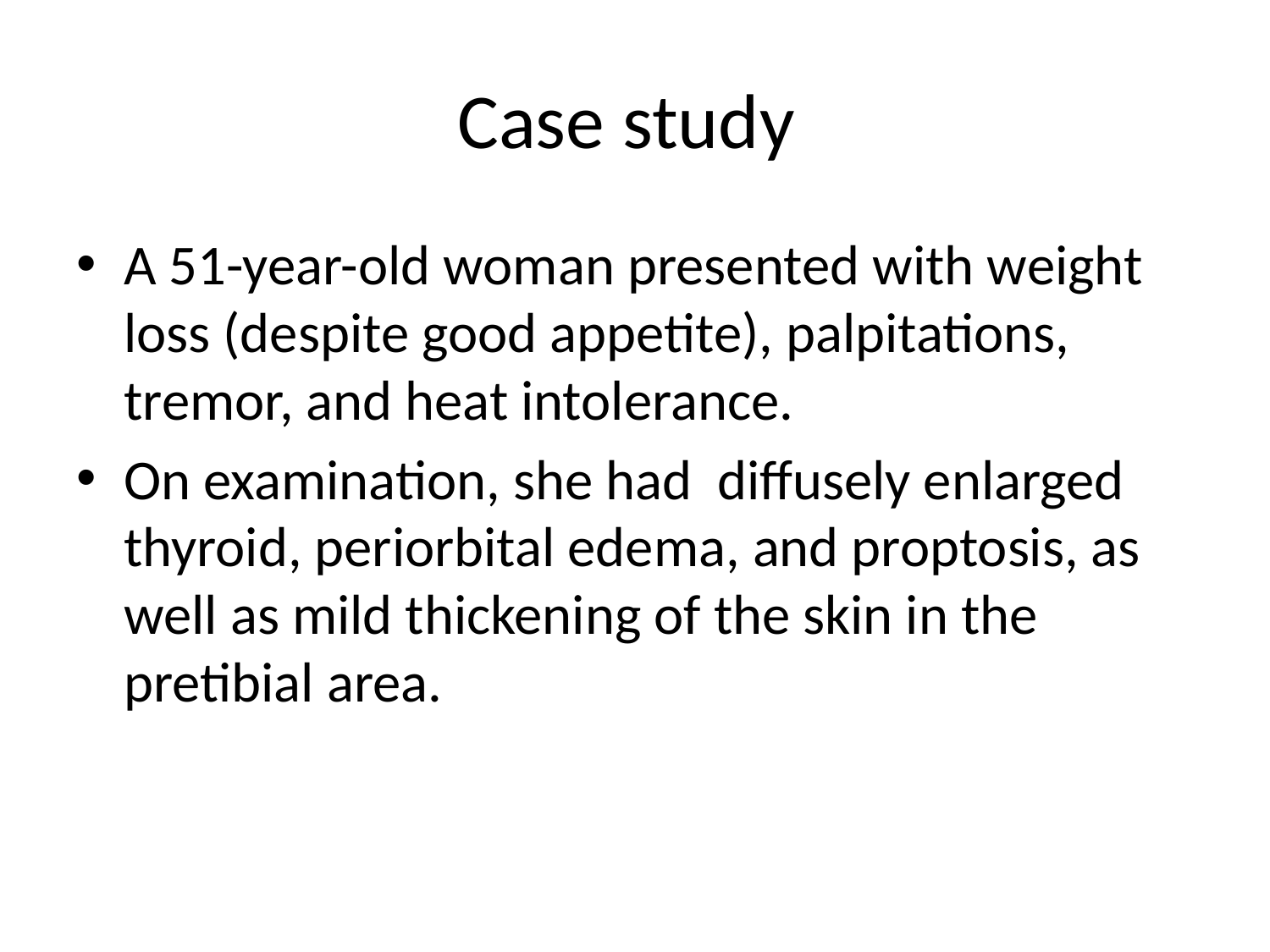

# Case study
A 51-year-old woman presented with weight loss (despite good appetite), palpitations, tremor, and heat intolerance.
On examination, she had  diffusely enlarged thyroid, periorbital edema, and proptosis, as well as mild thickening of the skin in the pretibial area.